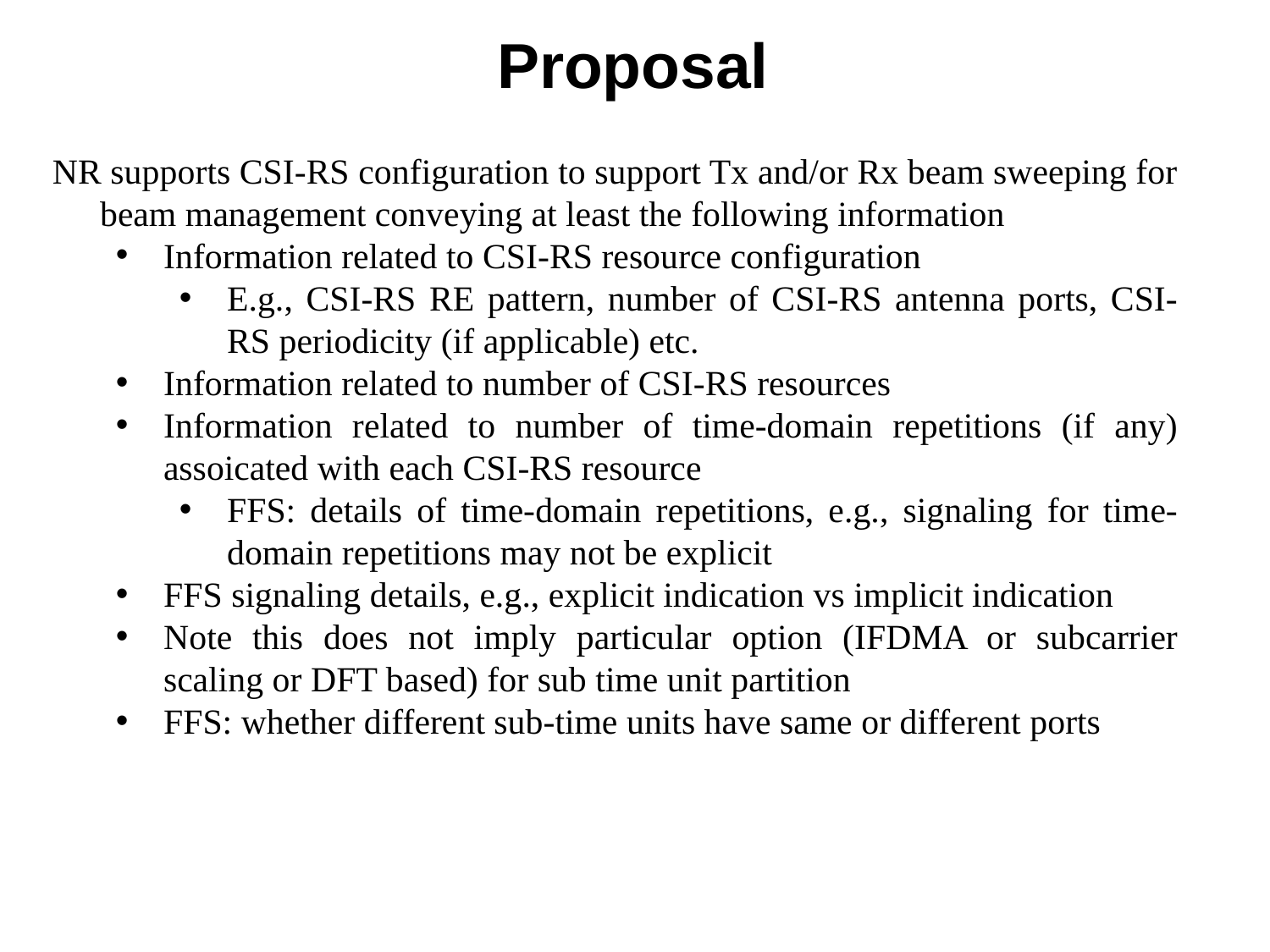

# Proposal
NR supports CSI-RS configuration to support Tx and/or Rx beam sweeping for beam management conveying at least the following information
Information related to CSI-RS resource configuration
E.g., CSI-RS RE pattern, number of CSI-RS antenna ports, CSI-RS periodicity (if applicable) etc.
Information related to number of CSI-RS resources
Information related to number of time-domain repetitions (if any) assoicated with each CSI-RS resource
FFS: details of time-domain repetitions, e.g., signaling for time-domain repetitions may not be explicit
FFS signaling details, e.g., explicit indication vs implicit indication
Note this does not imply particular option (IFDMA or subcarrier scaling or DFT based) for sub time unit partition
FFS: whether different sub-time units have same or different ports